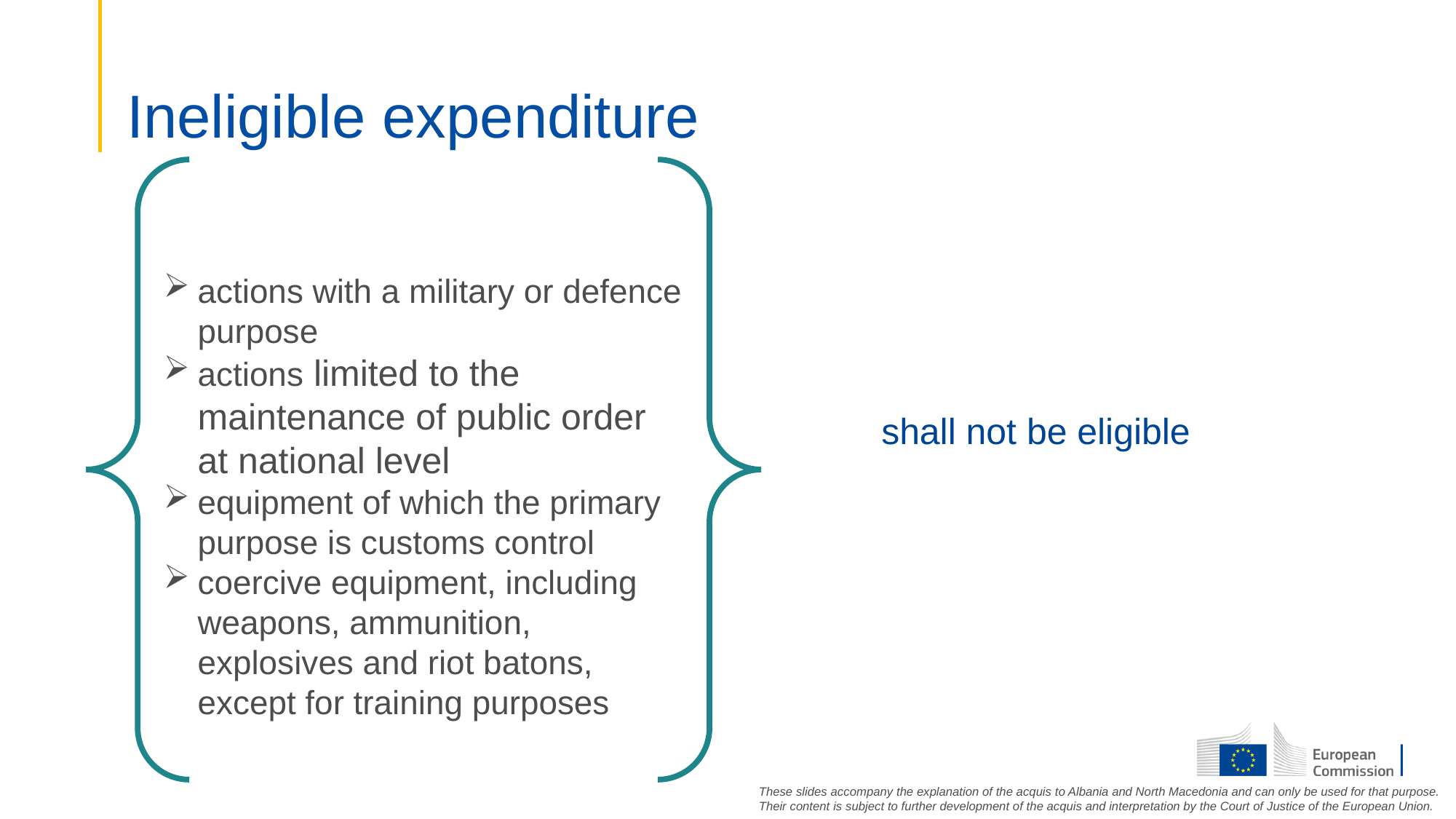

# Ineligible expenditure
actions with a military or defence purpose
actions limited to the maintenance of public order at national level
equipment of which the primary purpose is customs control
coercive equipment, including weapons, ammunition, explosives and riot batons, except for training purposes
shall not be eligible